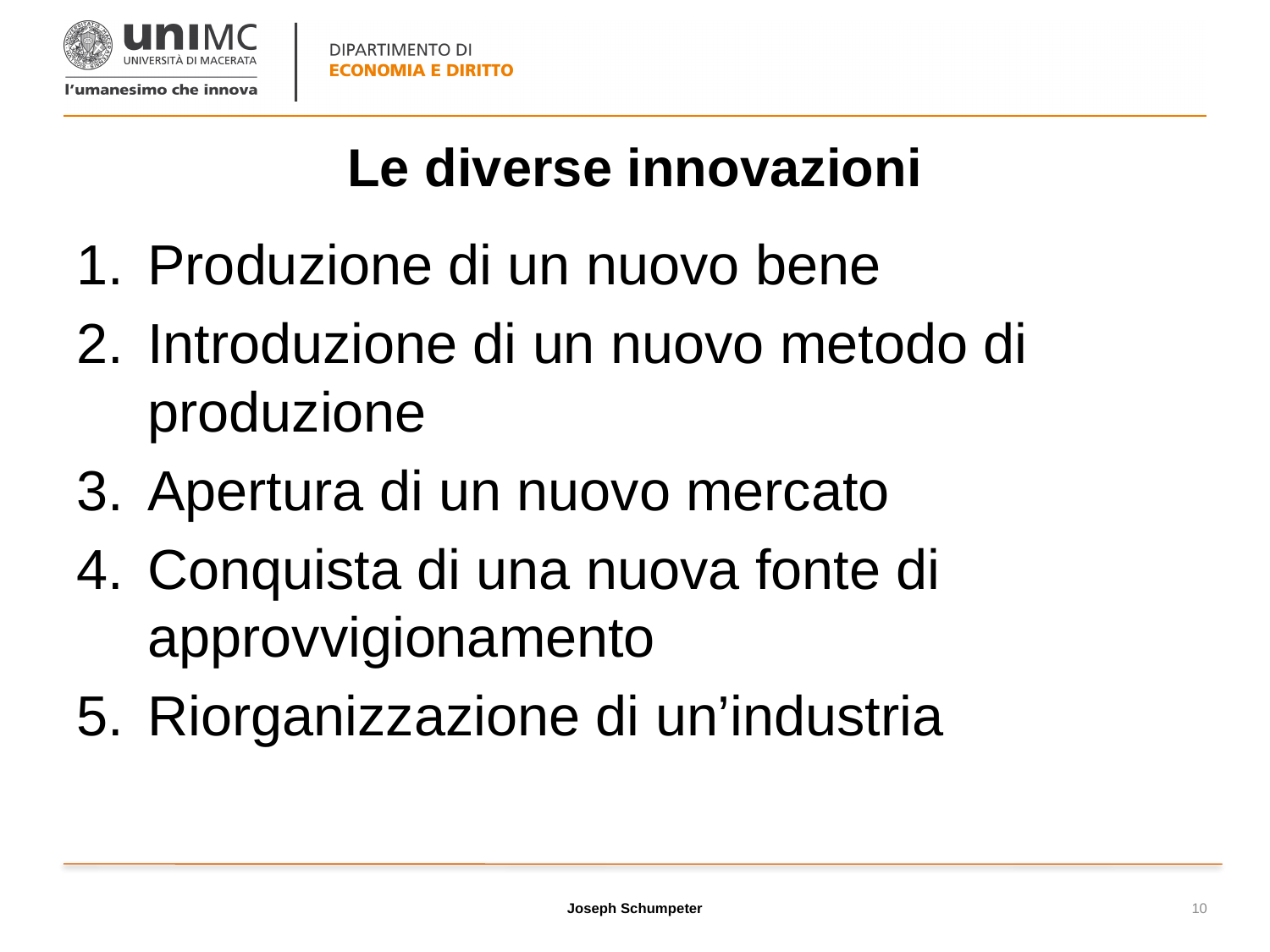

# Le diverse innovazioni
Produzione di un nuovo bene
Introduzione di un nuovo metodo di produzione
Apertura di un nuovo mercato
Conquista di una nuova fonte di approvvigionamento
Riorganizzazione di un’industria
Joseph Schumpeter
10